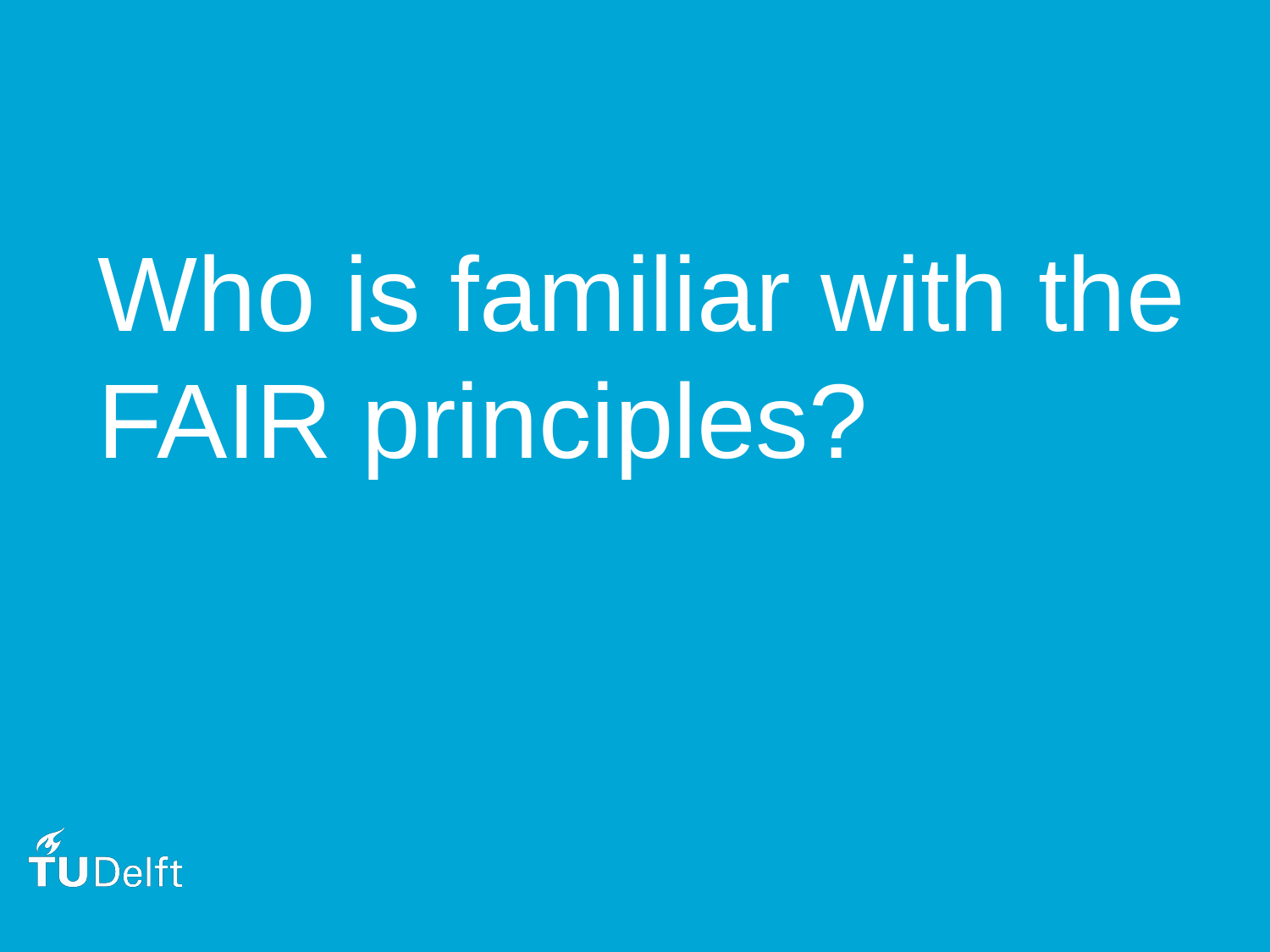

# Who is familiar with the FAIR principles?